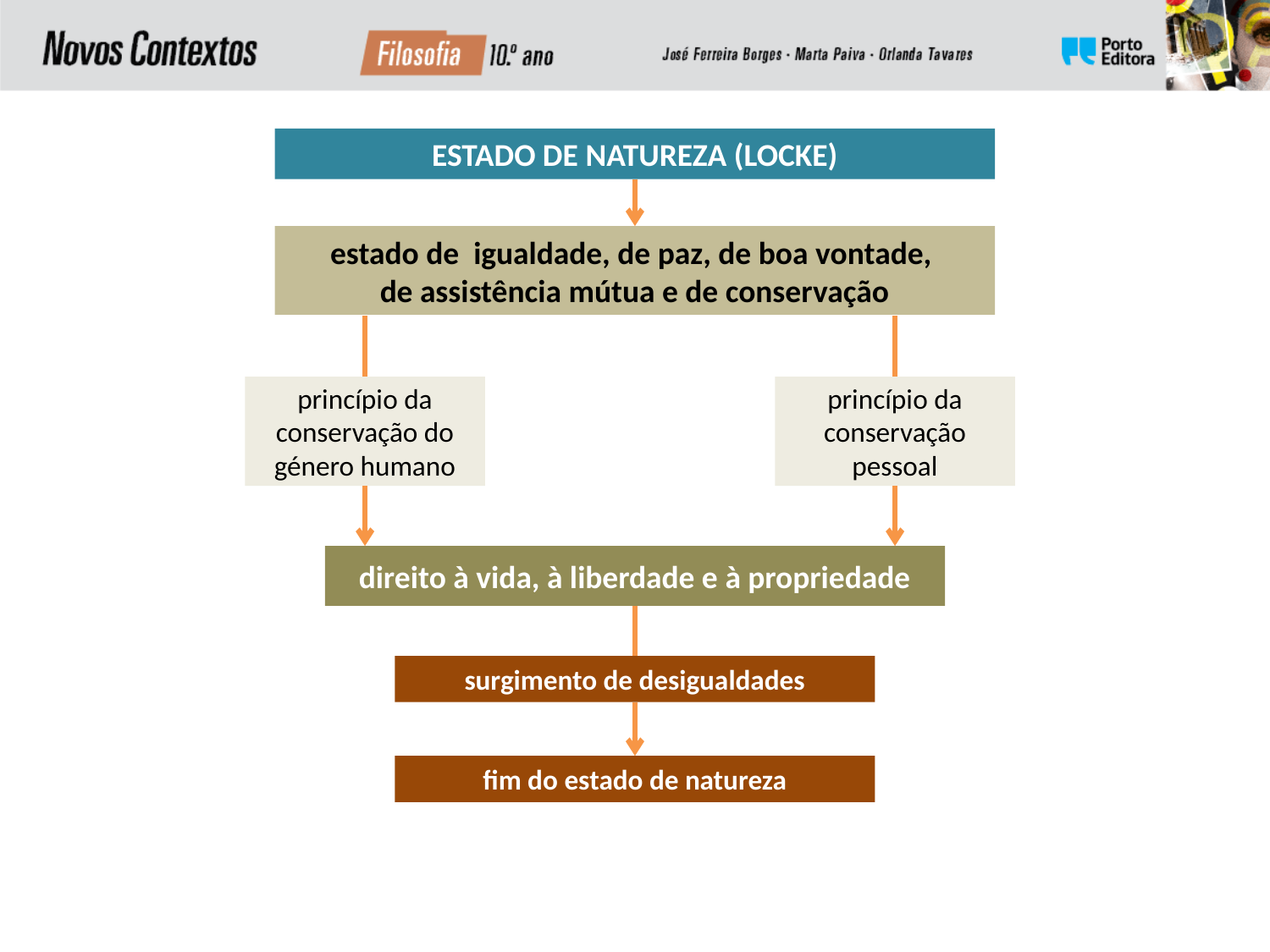

ESTADO DE NATUREZA (LOCKE)
estado de  igualdade, de paz, de boa vontade,
de assistência mútua e de conservação
princípio da conservação do género humano
princípio da conservação pessoal
direito à vida, à liberdade e à propriedade
surgimento de desigualdades
fim do estado de natureza